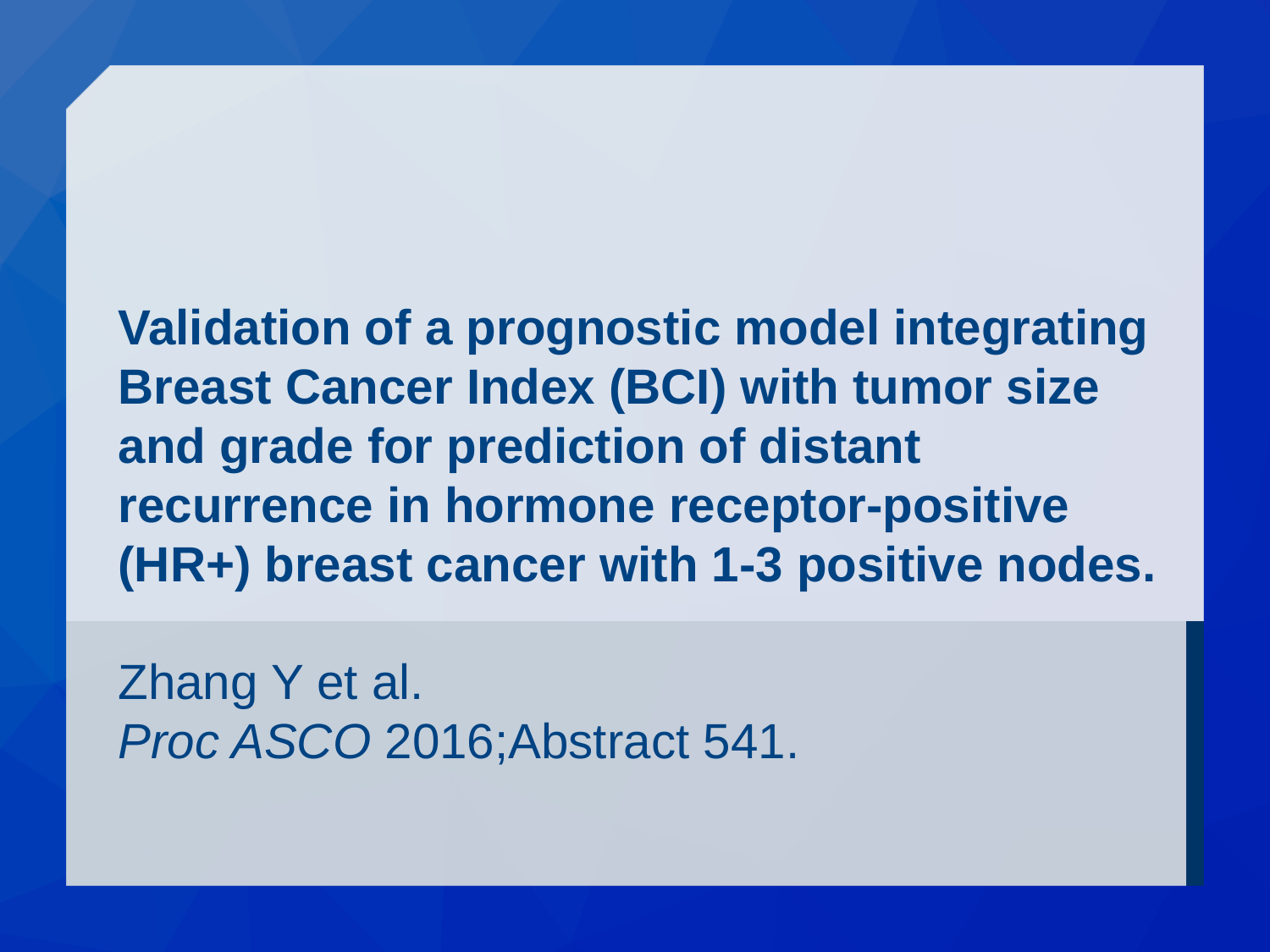

# Validation of a prognostic model integrating Breast Cancer Index (BCI) with tumor size and grade for prediction of distant recurrence in hormone receptor-positive (HR+) breast cancer with 1-3 positive nodes.
Zhang Y et al.
Proc ASCO 2016;Abstract 541.